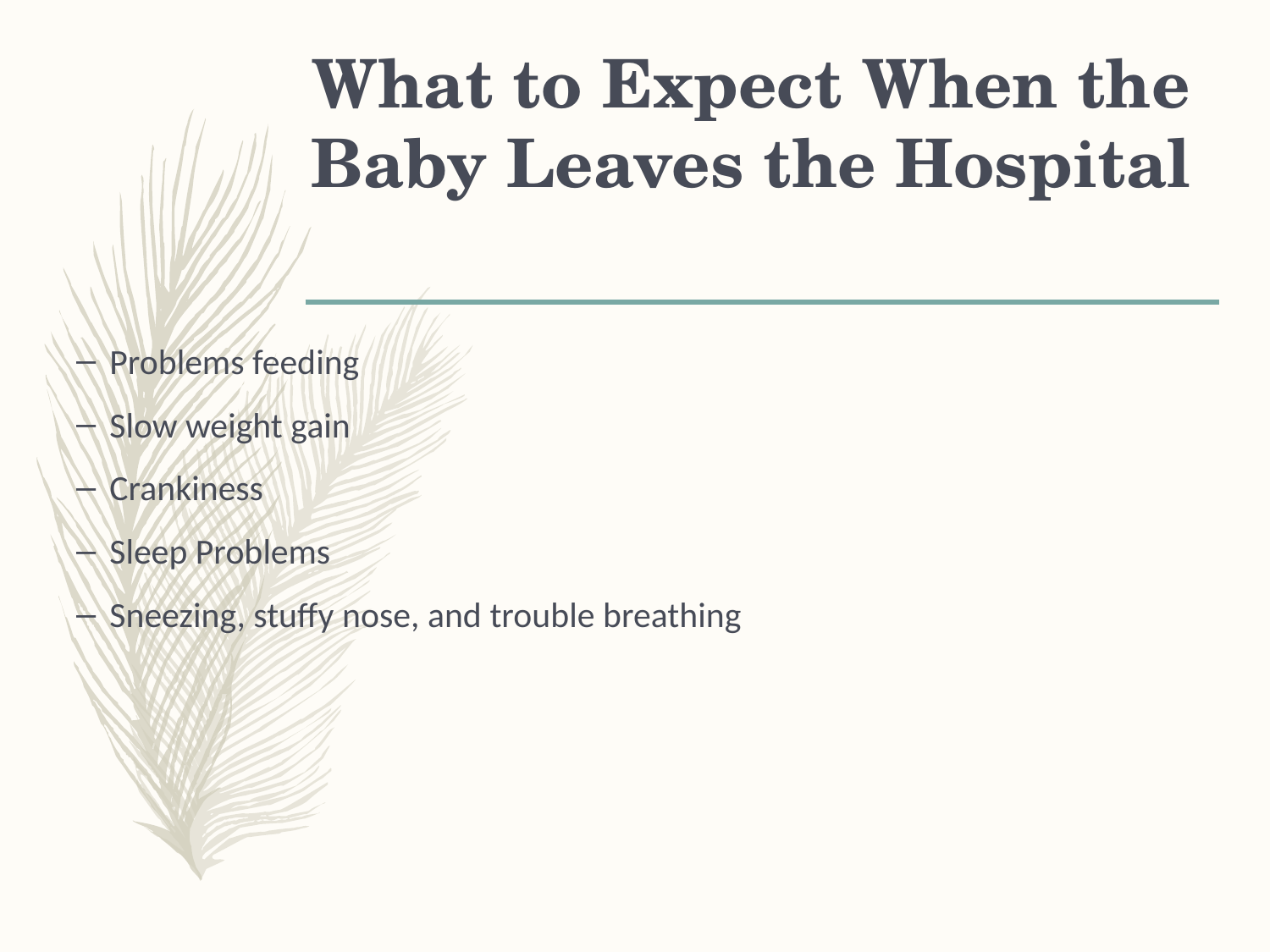

# What to Expect When the Baby Leaves the Hospital
Problems feeding
Slow weight gain
Crankiness
Sleep Problems
Sneezing, stuffy nose, and trouble breathing